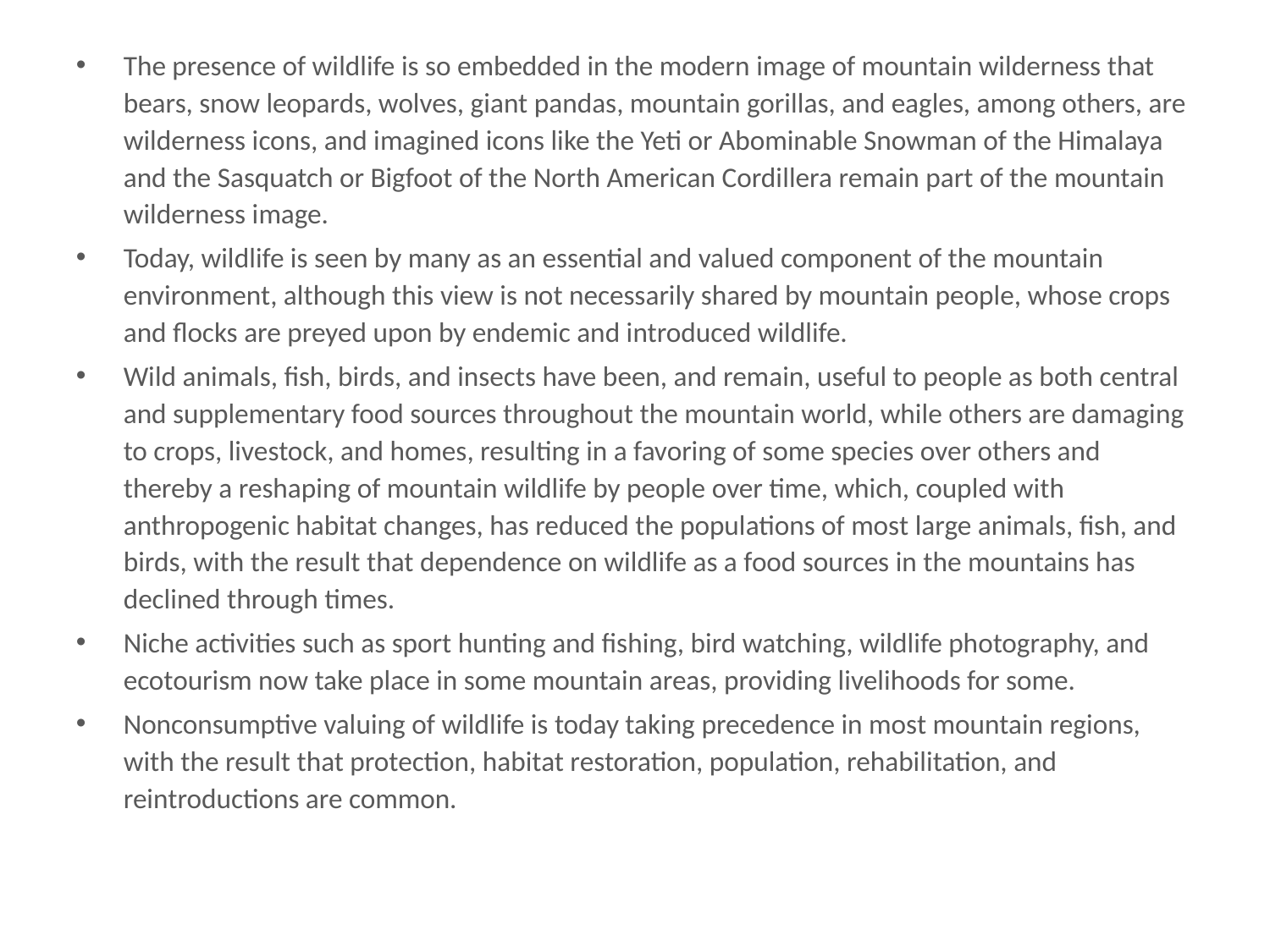

# The presence of wildlife is so embedded in the modern image of mountain wilde...
The presence of wildlife is so embedded in the modern image of mountain wilderness that bears, snow leopards, wolves, giant pandas, mountain gorillas, and eagles, among others, are wilderness icons, and imagined icons like the Yeti or Abominable Snowman of the Himalaya and the Sasquatch or Bigfoot of the North American Cordillera remain part of the mountain wilderness image.
Today, wildlife is seen by many as an essential and valued component of the mountain environment, although this view is not necessarily shared by mountain people, whose crops and flocks are preyed upon by endemic and introduced wildlife.
Wild animals, fish, birds, and insects have been, and remain, useful to people as both central and supplementary food sources throughout the mountain world, while others are damaging to crops, livestock, and homes, resulting in a favoring of some species over others and thereby a reshaping of mountain wildlife by people over time, which, coupled with anthropogenic habitat changes, has reduced the populations of most large animals, fish, and birds, with the result that dependence on wildlife as a food sources in the mountains has declined through times.
Niche activities such as sport hunting and fishing, bird watching, wildlife photography, and ecotourism now take place in some mountain areas, providing livelihoods for some.
Nonconsumptive valuing of wildlife is today taking precedence in most mountain regions, with the result that protection, habitat restoration, population, rehabilitation, and reintroductions are common.